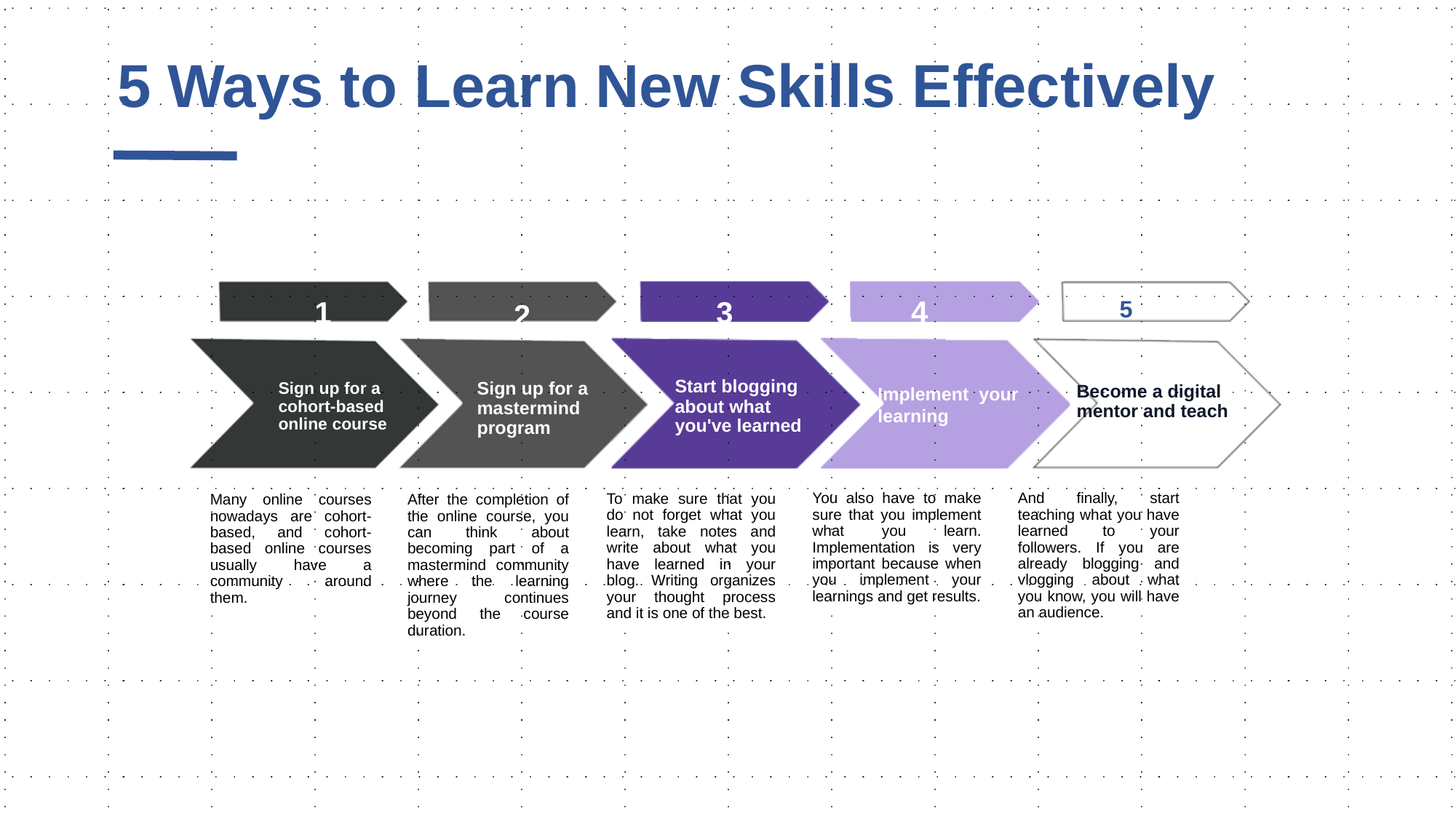

5 Ways to Learn New Skills Effectively

4
5
1
3
2
Start blogging about what you've learned

Sign up for a mastermind program

Sign up for a cohort-based online course

Become a digital mentor and teach

Implement  your learning

You also have to make sure that you implement what you learn. Implementation is very important because when you implement your learnings and get results.
And finally, start teaching what you have learned to your followers. If you are already blogging and vlogging about what you know, you will have an audience.
To make sure that you do not forget what you learn, take notes and write about what you have learned in your blog. Writing organizes your thought process and it is one of the best.
Many online courses nowadays are cohort-based, and cohort-based online courses usually have a community around them.
After the completion of the online course, you can think about becoming part of a mastermind community where the learning journey continues beyond the course duration.